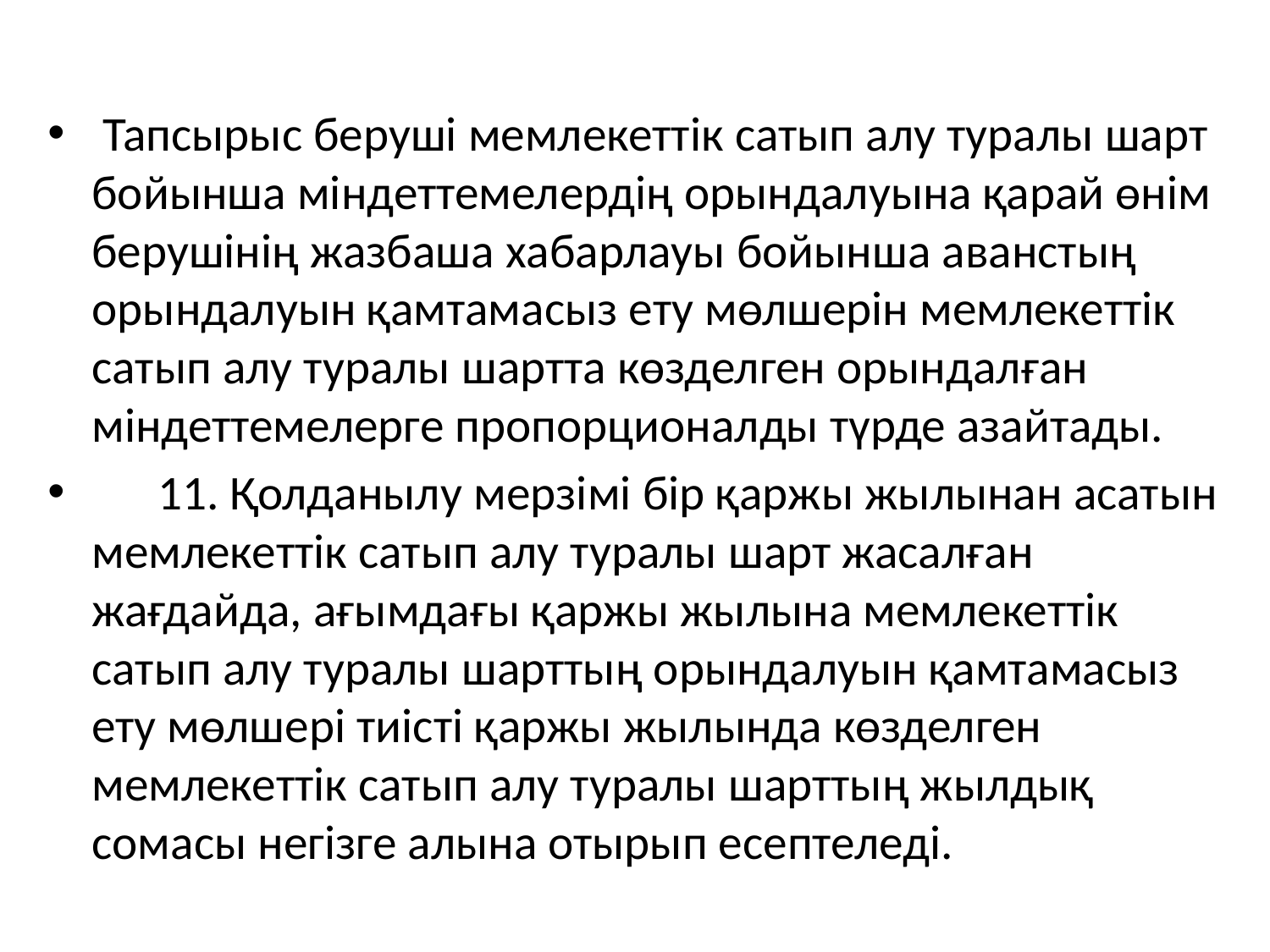

Тапсырыс беруші мемлекеттік сатып алу туралы шарт бойынша міндеттемелердің орындалуына қарай өнім берушінің жазбаша хабарлауы бойынша аванстың орындалуын қамтамасыз ету мөлшерін мемлекеттік сатып алу туралы шартта көзделген орындалған міндеттемелерге пропорционалды түрде азайтады.
      11. Қолданылу мерзімі бір қаржы жылынан асатын мемлекеттік сатып алу туралы шарт жасалған жағдайда, ағымдағы қаржы жылына мемлекеттік сатып алу туралы шарттың орындалуын қамтамасыз ету мөлшері тиісті қаржы жылында көзделген мемлекеттік сатып алу туралы шарттың жылдық сомасы негізге алына отырып есептеледі.